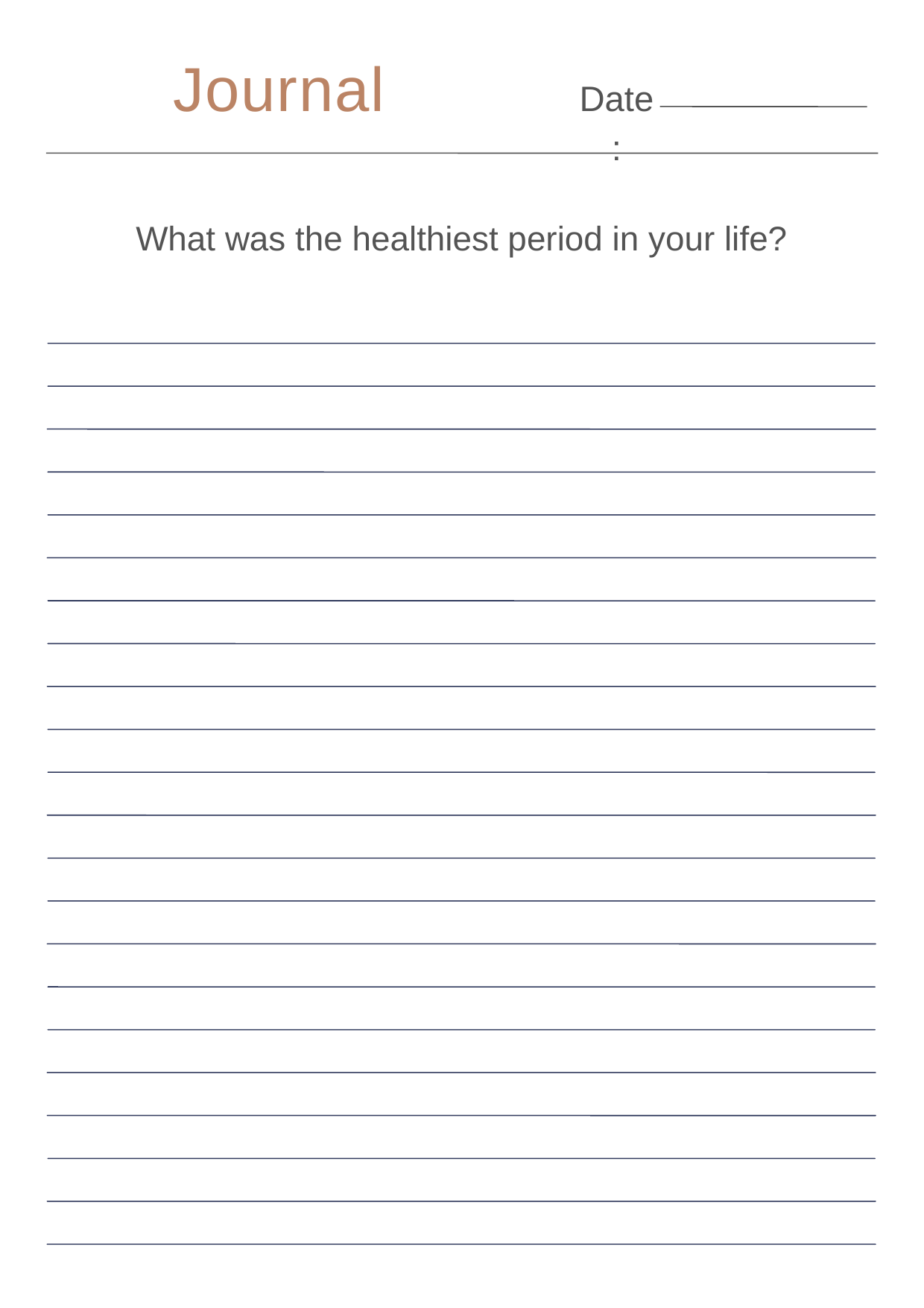

Journal
Date:

What was the healthiest period in your life?